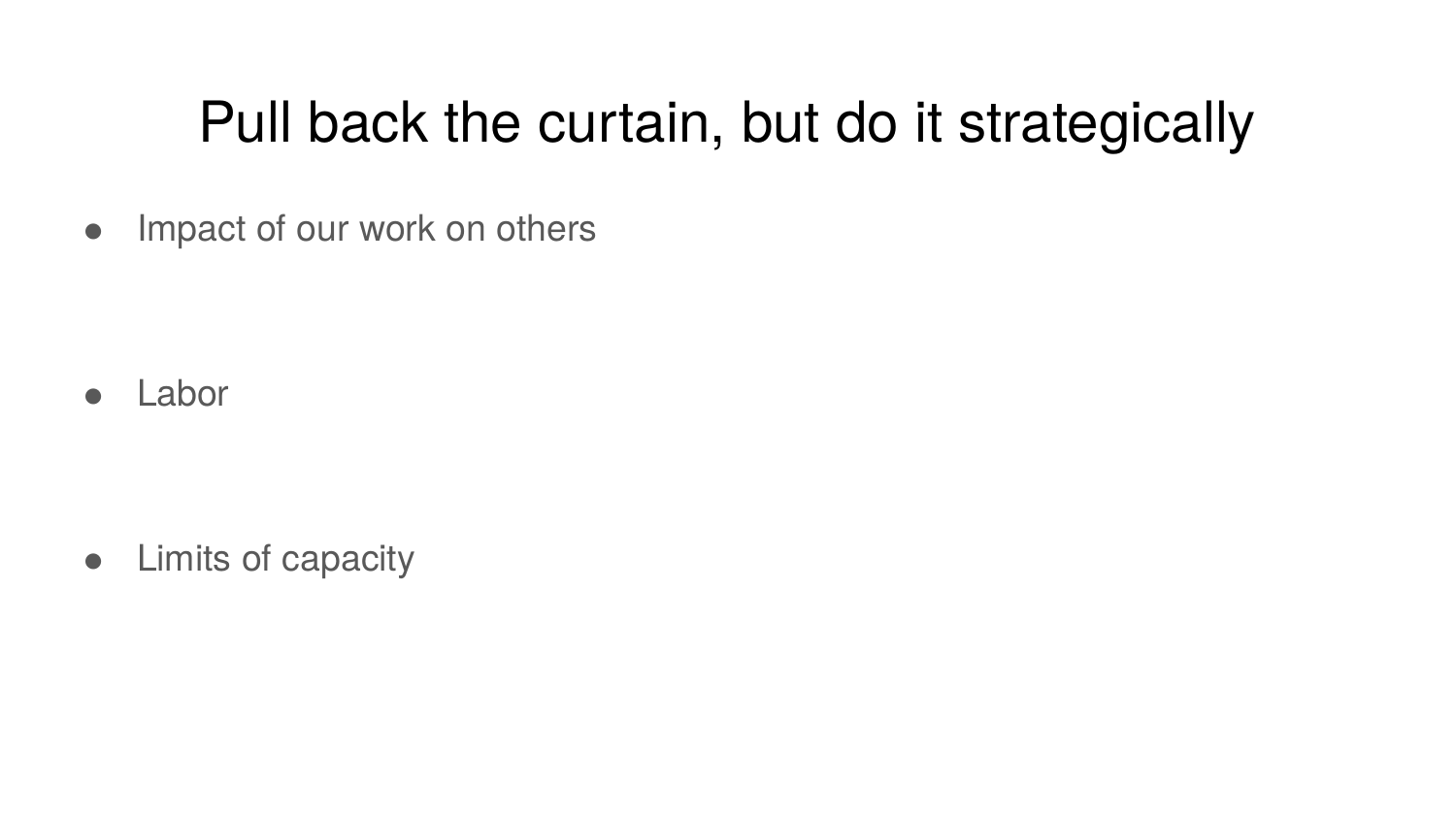

# Pull back the curtain, but do it strategically
Impact of our work on others

Labor

Limits of capacity